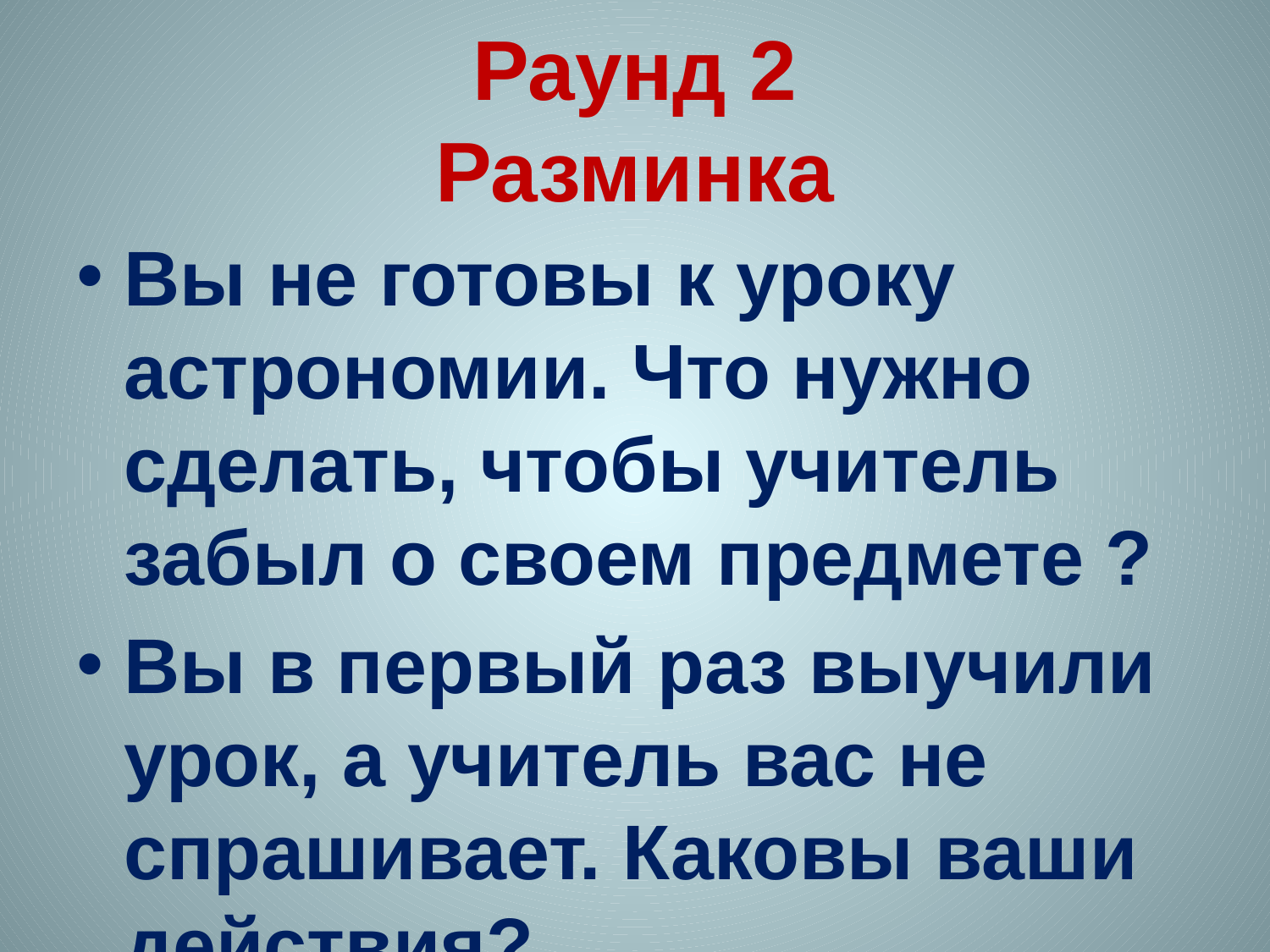

# Раунд 2 Разминка
Вы не готовы к уроку астрономии. Что нужно сделать, чтобы учитель забыл о своем предмете ?
Вы в первый раз выучили урок, а учитель вас не спрашивает. Каковы ваши действия?